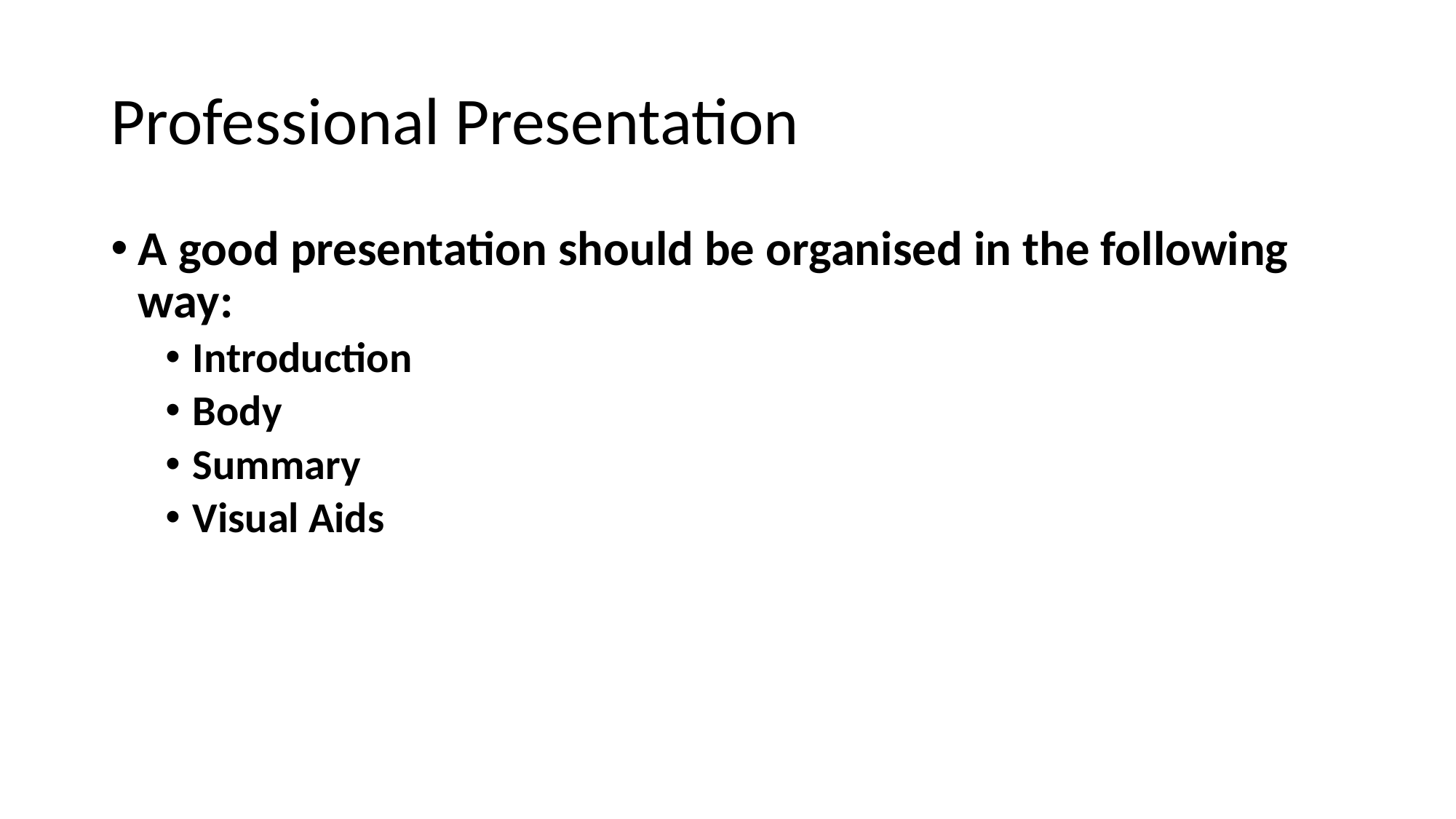

# Professional Presentation
A good presentation should be organised in the following way:
Introduction
Body
Summary
Visual Aids